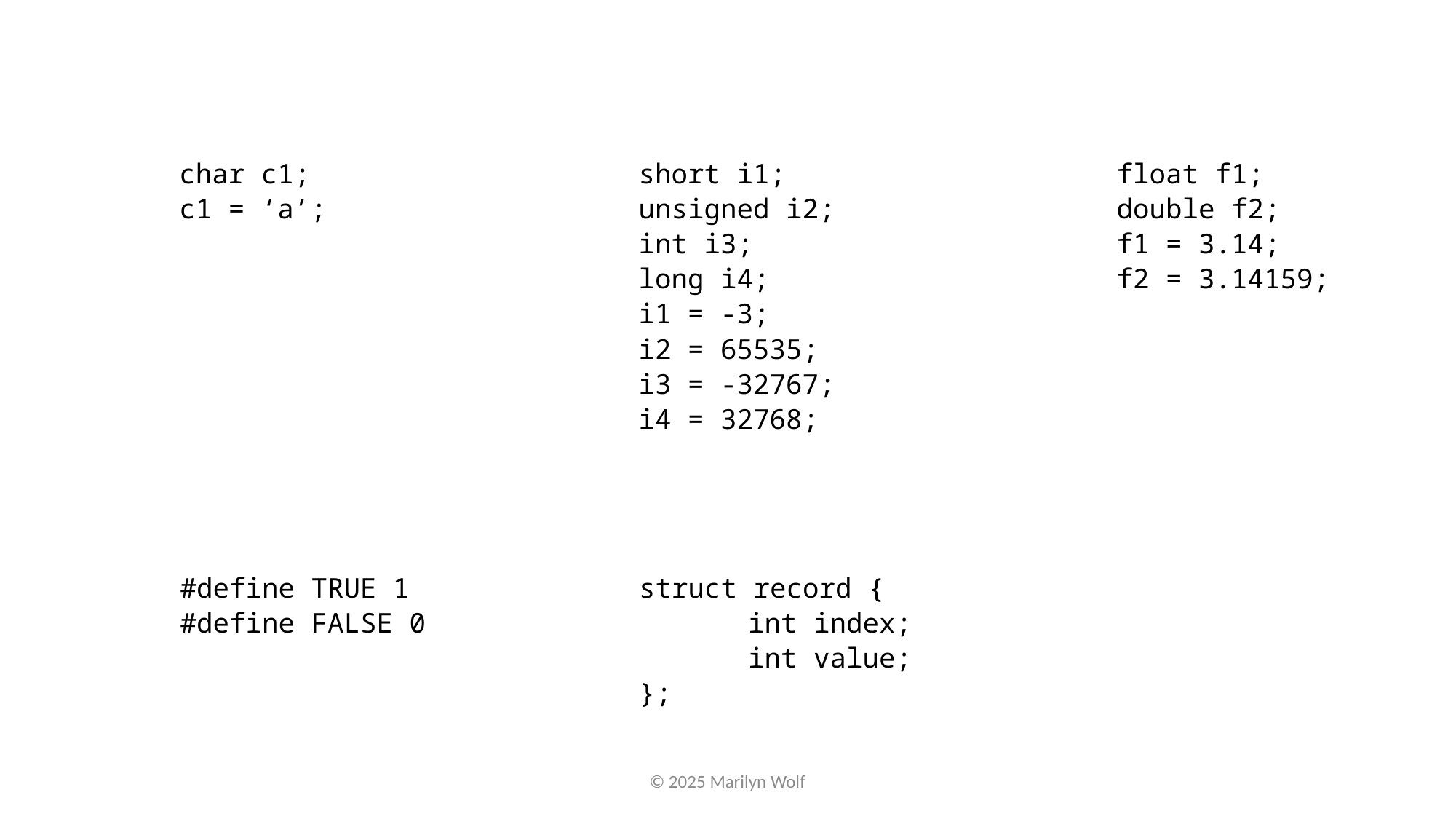

char c1;
c1 = ‘a’;
short i1;
unsigned i2;
int i3;
long i4;
i1 = -3;
i2 = 65535;
i3 = -32767;
i4 = 32768;
float f1;
double f2;
f1 = 3.14;
f2 = 3.14159;
#define TRUE 1
#define FALSE 0
struct record {
	int index;
	int value;
};
© 2025 Marilyn Wolf